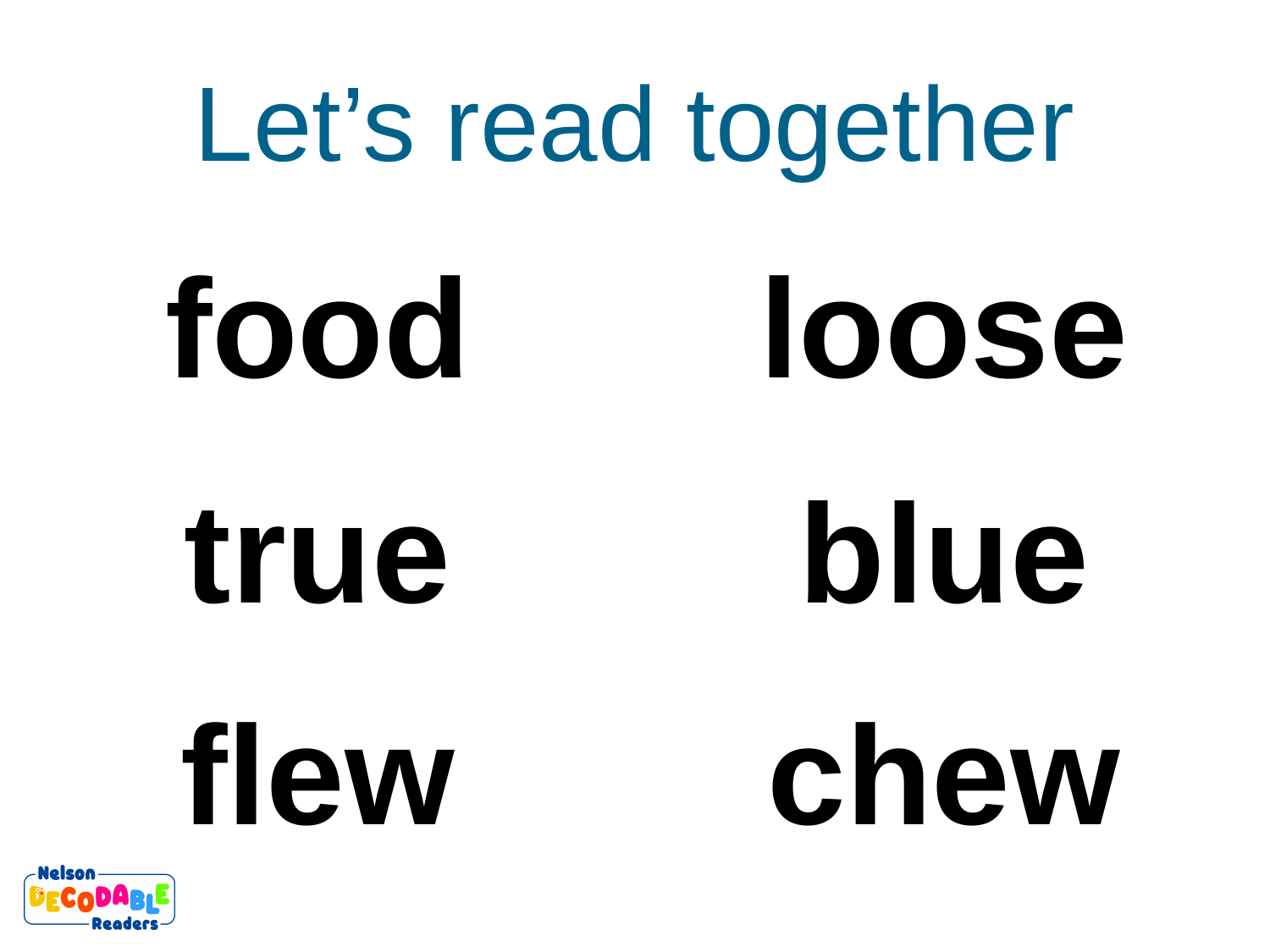

Let’s read together
food
loose
true
blue
chew
flew